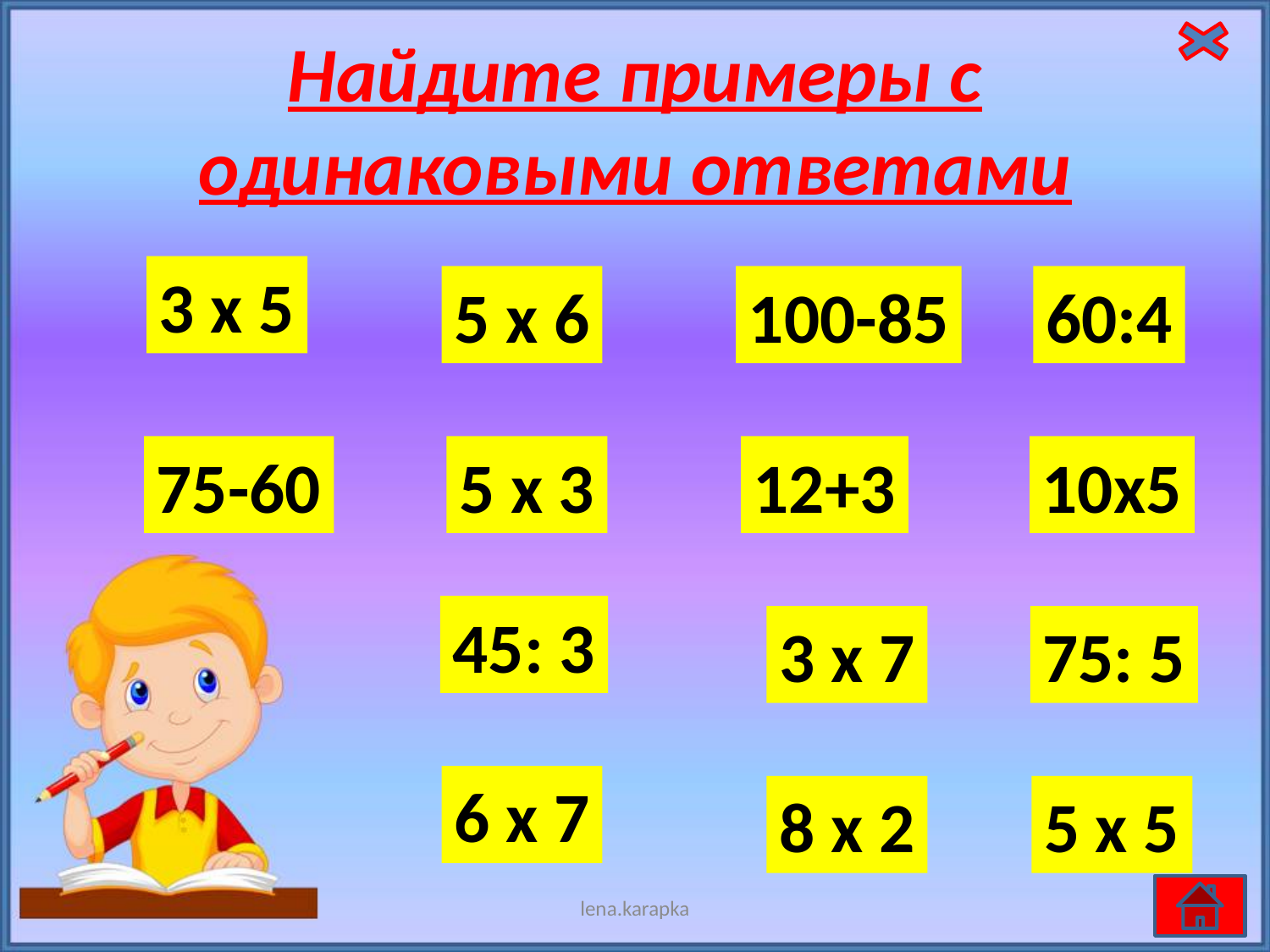

# Найдите примеры с одинаковыми ответами
3 х 5
5 х 6
100-85
60:4
75-60
5 х 3
12+3
10х5
45: 3
3 х 7
75: 5
6 х 7
8 х 2
5 х 5

lena.karapka